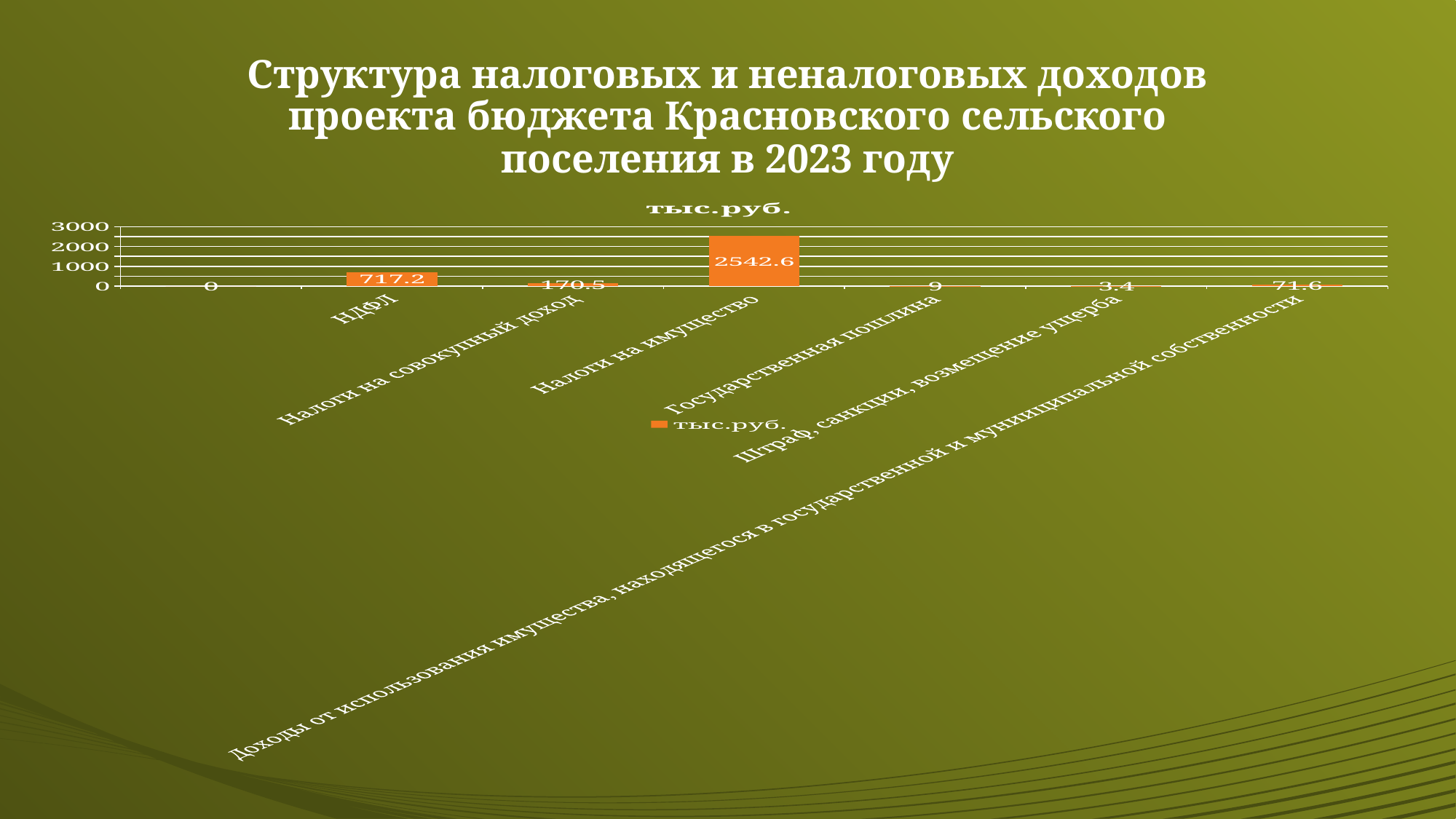

# Структура налоговых и неналоговых доходов проекта бюджета Красновского сельского поселения в 2023 году

### Chart: тыс.руб.

| Category | тыс.руб. |
|---|---|
|   | 0.0 |
| НДФЛ | 717.2 |
| Налоги на совокупный доход | 170.5 |
| Налоги на имущество | 2542.6 |
| Государственная пошлина | 9.0 |
| Штраф, санкции, возмещение ущерба | 3.4 |
| Доходы от использования имущества, находящегося в государственной и мунииципальной собственности | 71.6 |